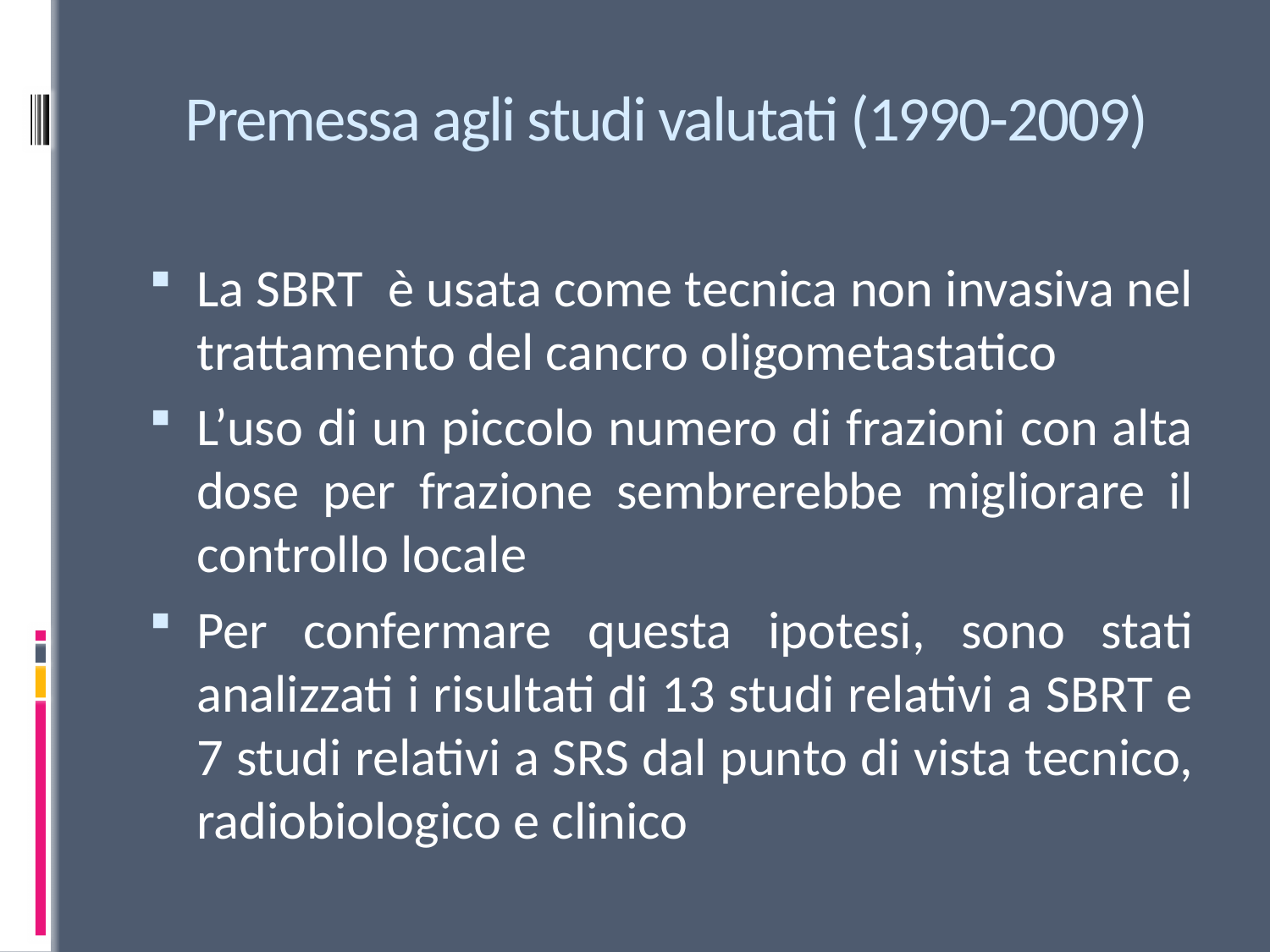

# Premessa agli studi valutati (1990-2009)
La SBRT  è usata come tecnica non invasiva nel trattamento del cancro oligometastatico
L’uso di un piccolo numero di frazioni con alta dose per frazione sembrerebbe migliorare il controllo locale
Per confermare questa ipotesi, sono stati analizzati i risultati di 13 studi relativi a SBRT e 7 studi relativi a SRS dal punto di vista tecnico, radiobiologico e clinico